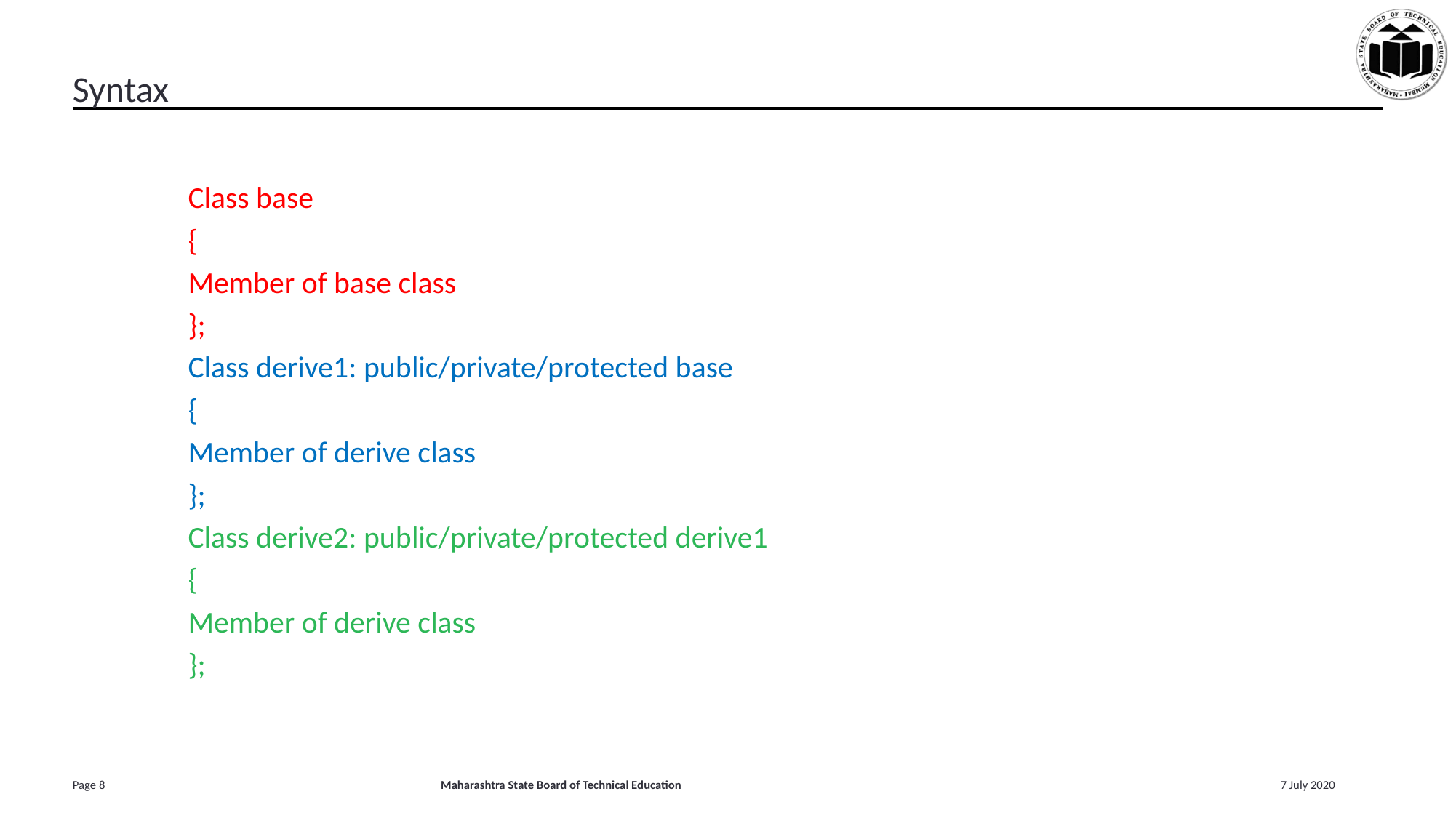

# Syntax

Class base
{
Member of base class
};
Class derive1: public/private/protected base
{
Member of derive class
};
Class derive2: public/private/protected derive1
{
Member of derive class
};